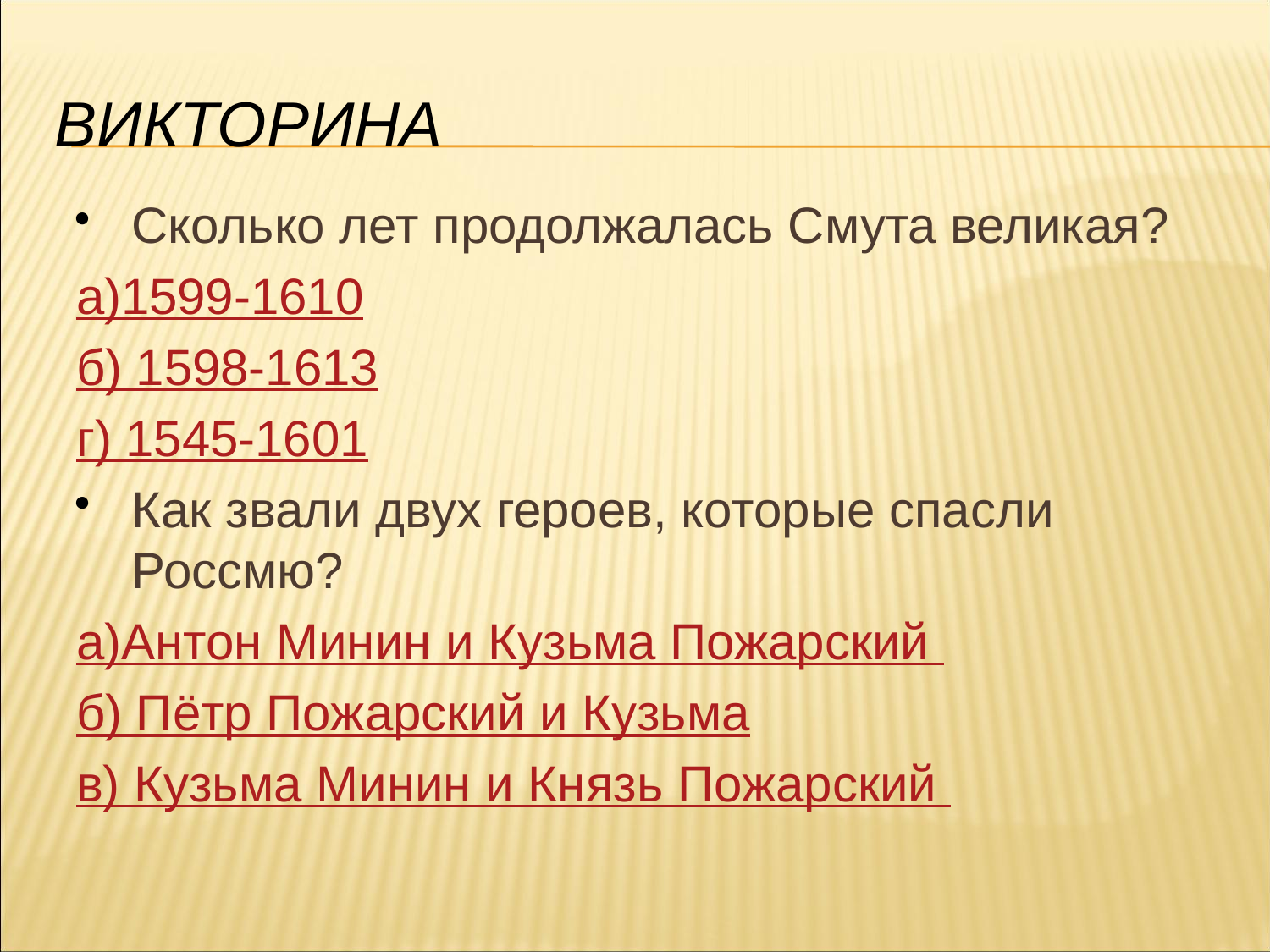

# Викторина
Сколько лет продолжалась Смута великая?
а)1599-1610
б) 1598-1613
г) 1545-1601
Как звали двух героев, которые спасли Россмю?
а)Антон Минин и Кузьма Пожарский
б) Пётр Пожарский и Кузьма
в) Кузьма Минин и Князь Пожарский